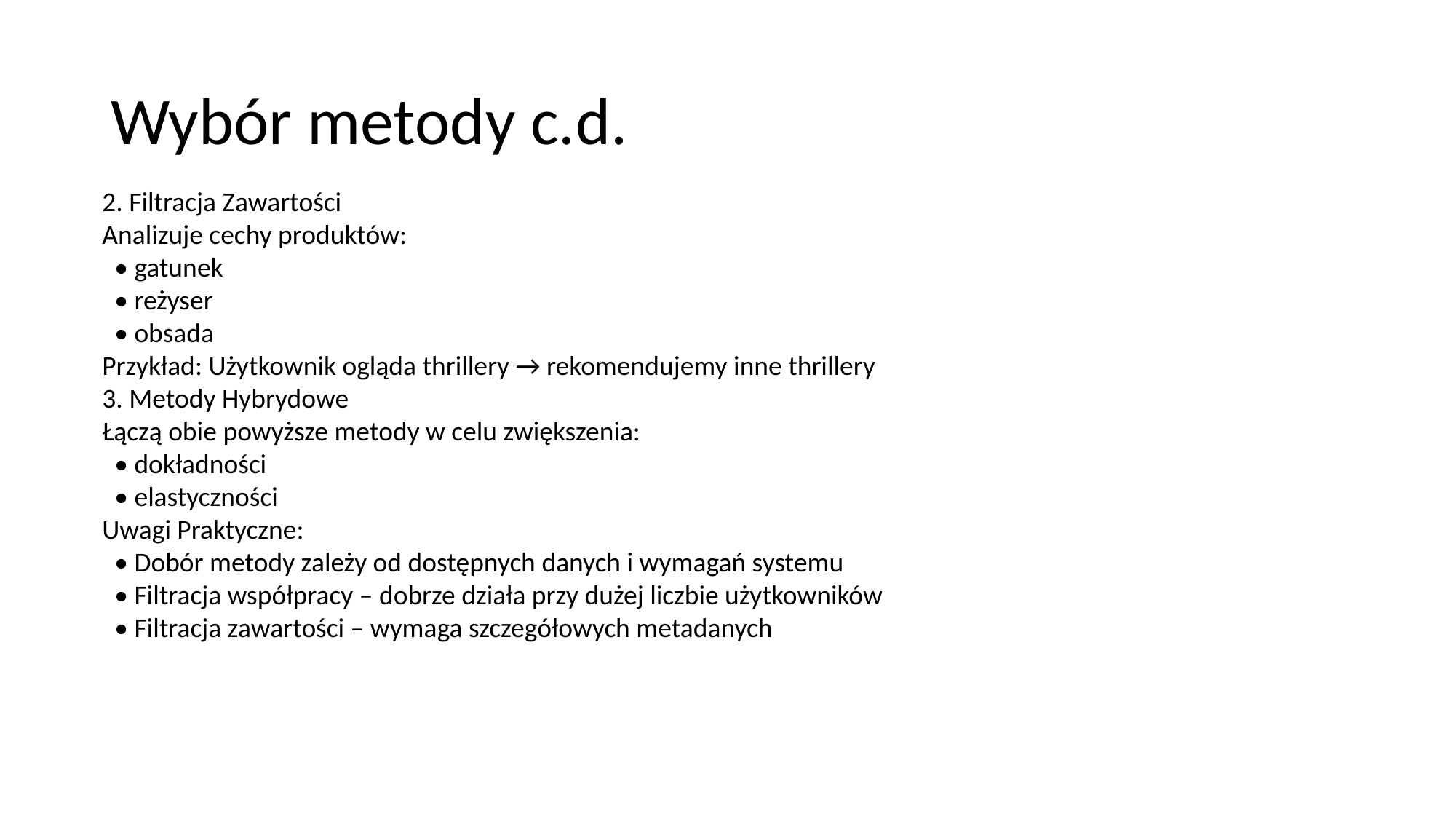

# Wybór metody c.d.

2. Filtracja Zawartości
Analizuje cechy produktów:
  • gatunek
  • reżyser
  • obsada
Przykład: Użytkownik ogląda thrillery → rekomendujemy inne thrillery
3. Metody Hybrydowe
Łączą obie powyższe metody w celu zwiększenia:
  • dokładności
  • elastyczności
Uwagi Praktyczne:
  • Dobór metody zależy od dostępnych danych i wymagań systemu
  • Filtracja współpracy – dobrze działa przy dużej liczbie użytkowników
  • Filtracja zawartości – wymaga szczegółowych metadanych